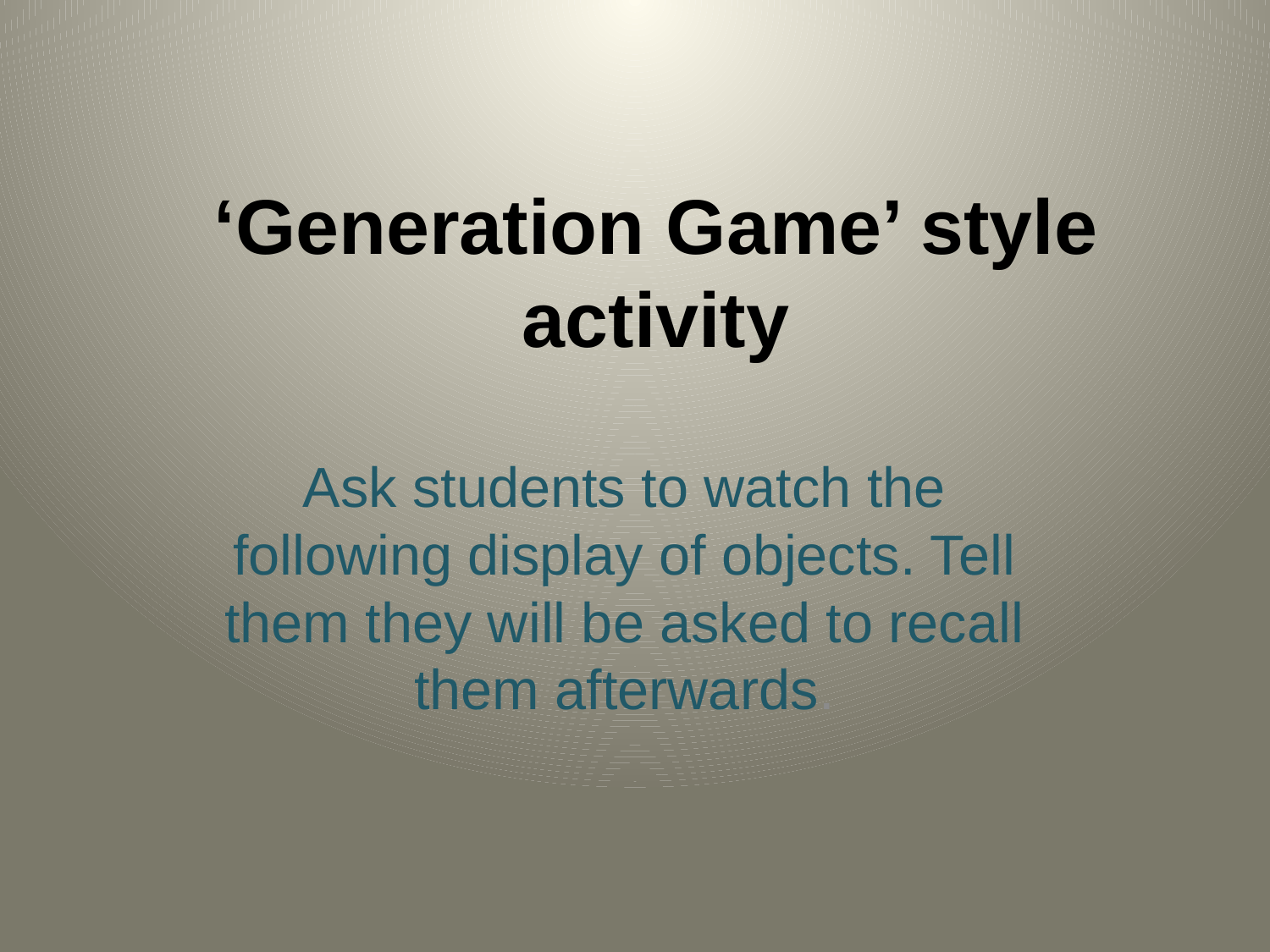

# ‘Generation Game’ style activity
Ask students to watch the following display of objects. Tell them they will be asked to recall them afterwards.